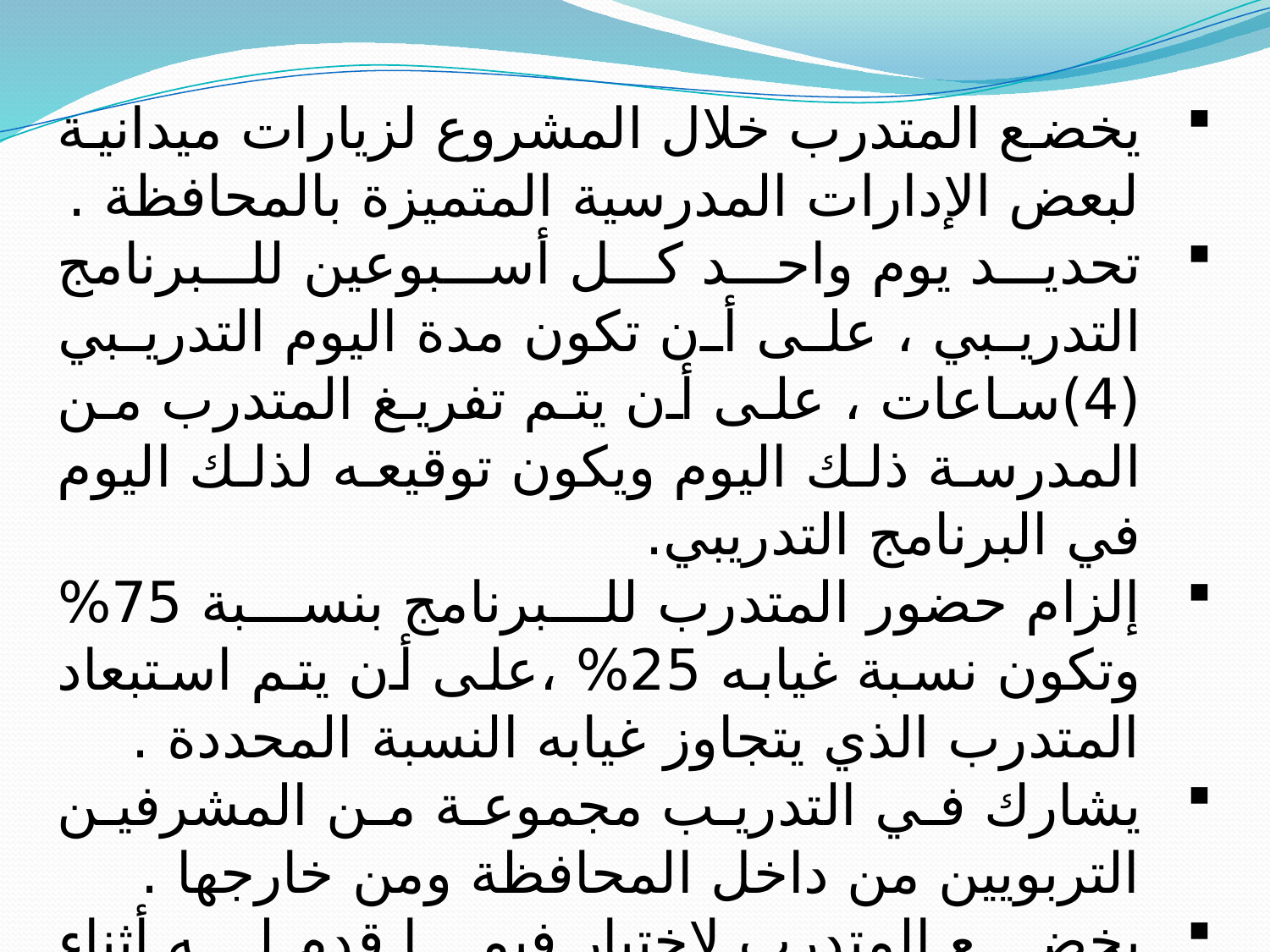

يخضع المتدرب خلال المشروع لزيارات ميدانية لبعض الإدارات المدرسية المتميزة بالمحافظة .
تحديد يوم واحد كل أسبوعين للبرنامج التدريبي ، على أن تكون مدة اليوم التدريبي (4)ساعات ، على أن يتم تفريغ المتدرب من المدرسة ذلك اليوم ويكون توقيعه لذلك اليوم في البرنامج التدريبي.
إلزام حضور المتدرب للبرنامج بنسبة 75% وتكون نسبة غيابه 25% ،على أن يتم استبعاد المتدرب الذي يتجاوز غيابه النسبة المحددة .
يشارك في التدريب مجموعة من المشرفين التربويين من داخل المحافظة ومن خارجها .
يخضع المتدرب لاختبار فيما قدم له أثناء التدريب في نهاية المشروع ، على أن يكون اجتياز هذا الاختبار شرطاً لاجتياز المشروع .